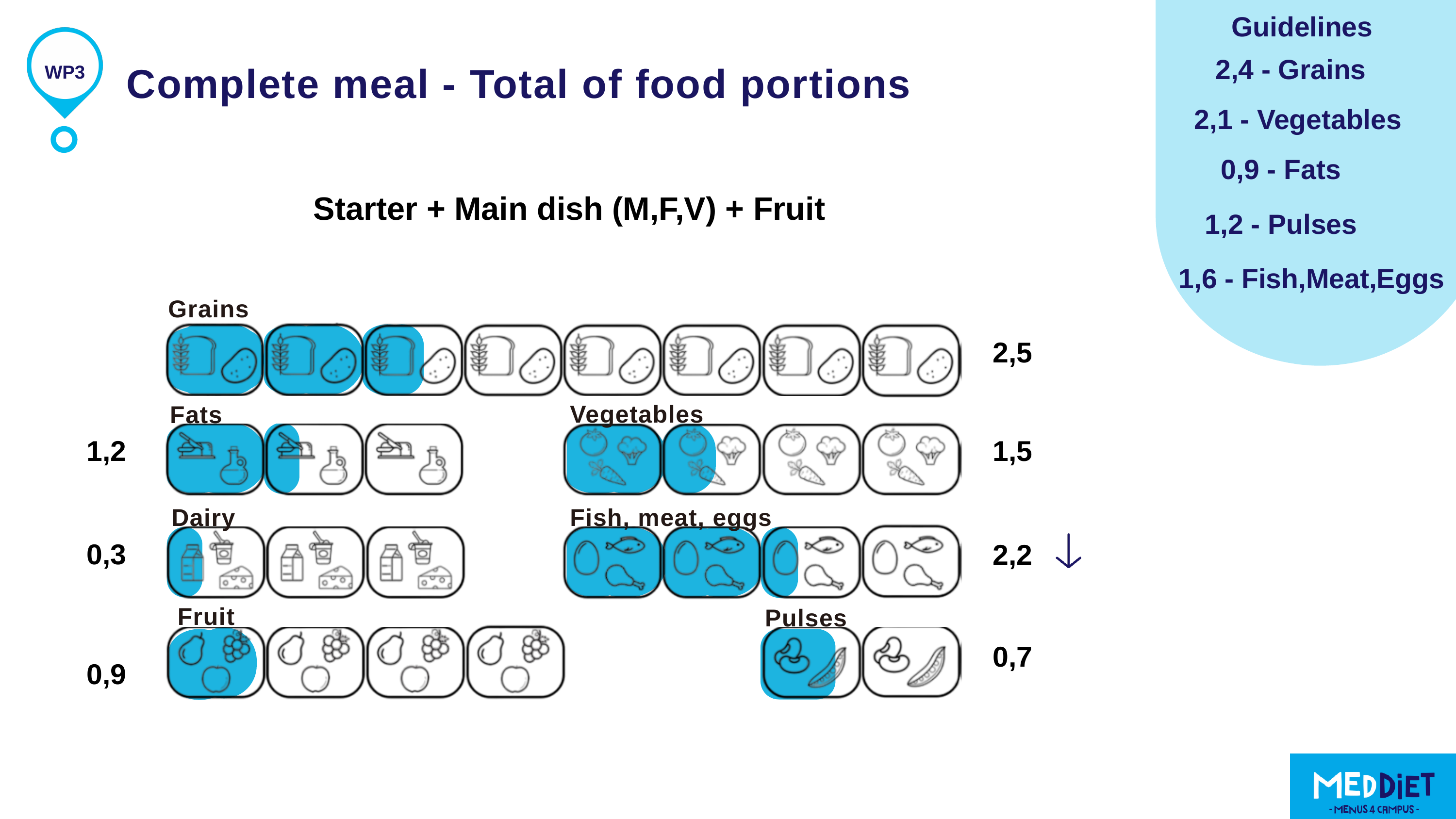

Guidelines
2,4 - Grains
2,1 - Vegetables
0,9 - Fats
1,2 - Pulses
1,6 - Fish,Meat,Eggs

WP3

Complete meal - Total of food portions
Starter + Main dish (M,F,V) + Fruit

Grains

2,5
Vegetables
Fats

1,2
1,5
Dairy
Fish, meat, eggs

0,3
2,2
Fruit
Pulses

0,7
0,9